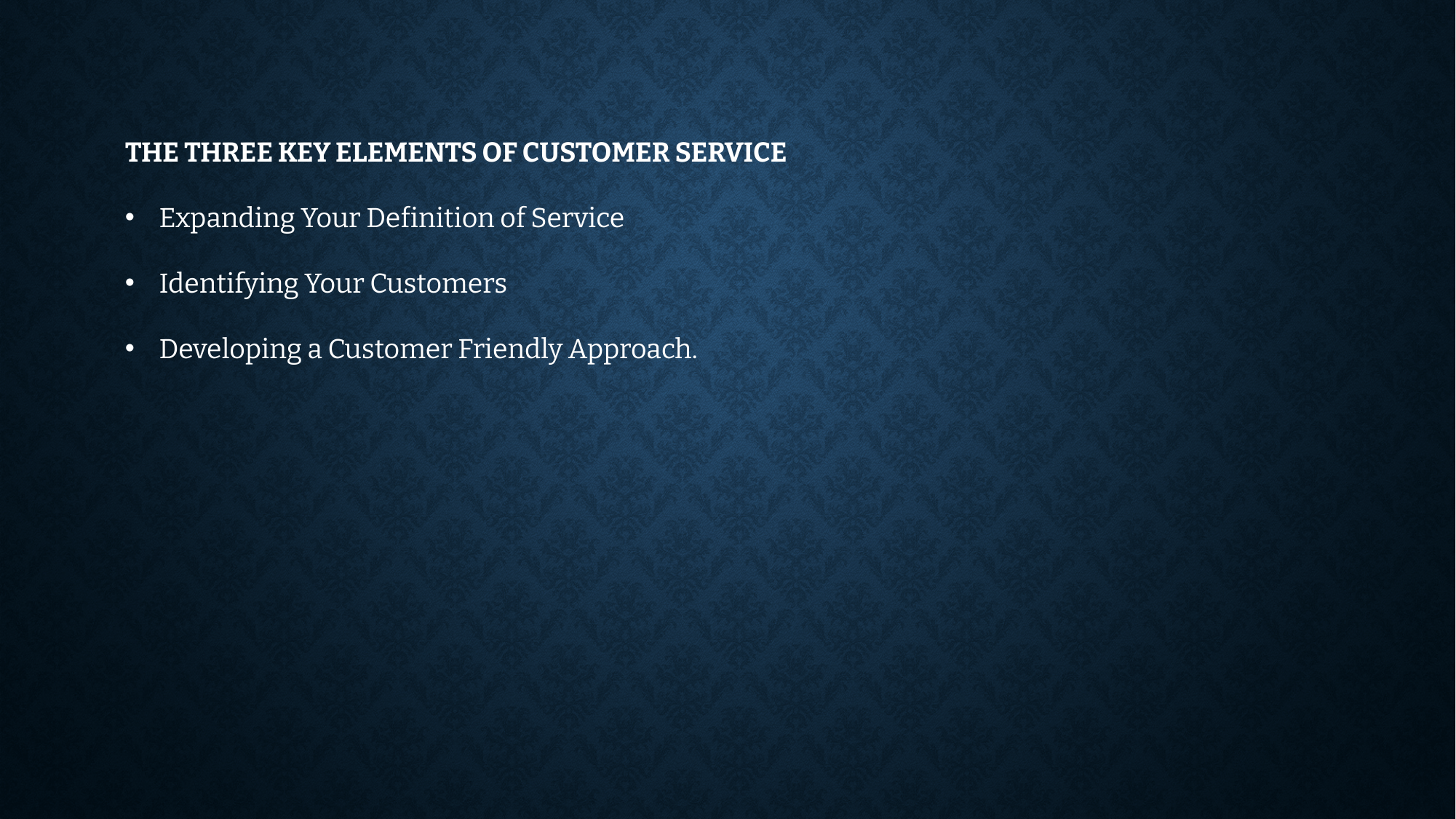

THE THREE KEY ELEMENTS OF CUSTOMER SERVICE

Expanding Your Definition of Service

Identifying Your Customers

Developing a Customer Friendly Approach.